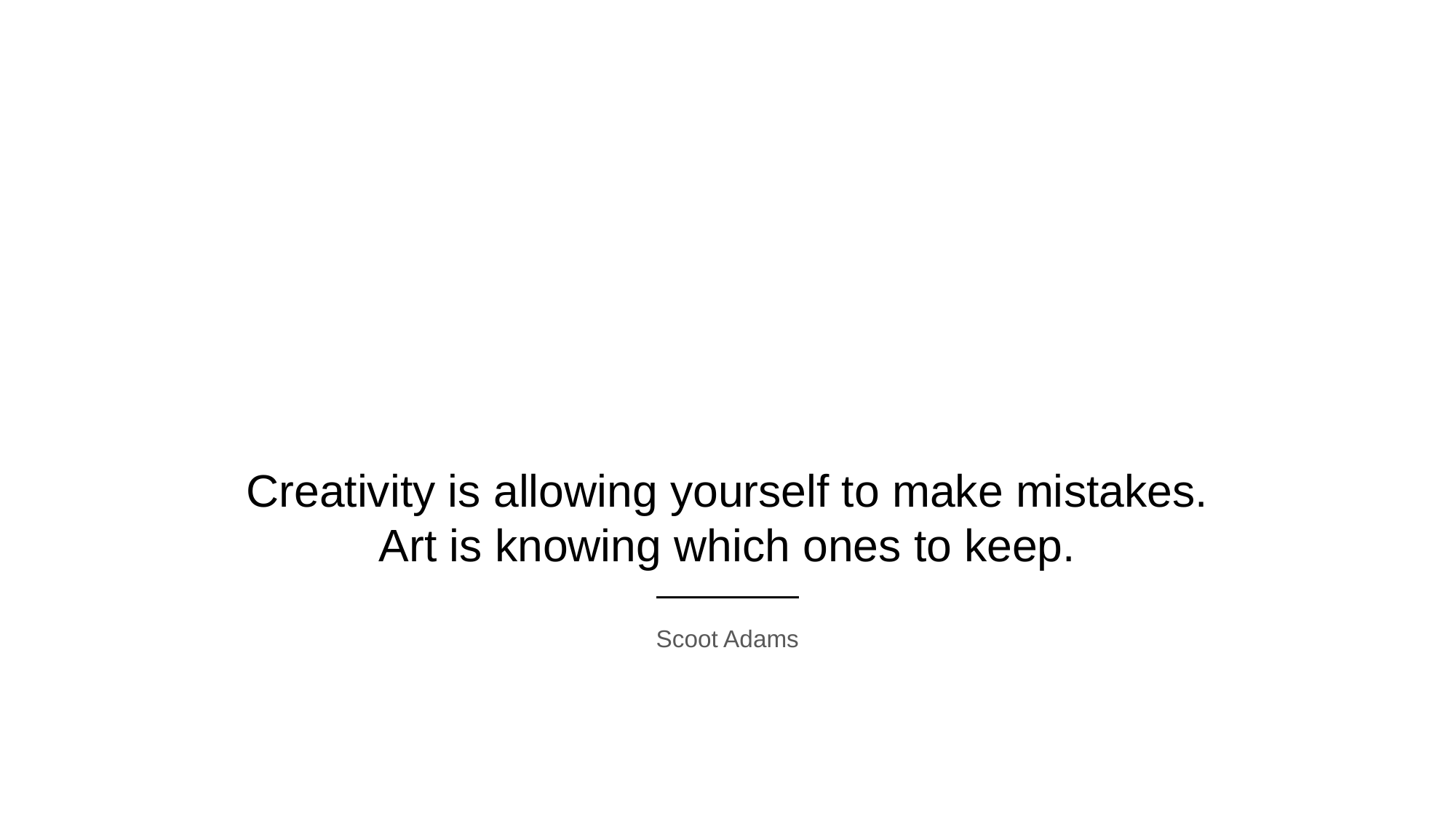

Creativity is allowing yourself to make mistakes. Art is knowing which ones to keep.
Scoot Adams